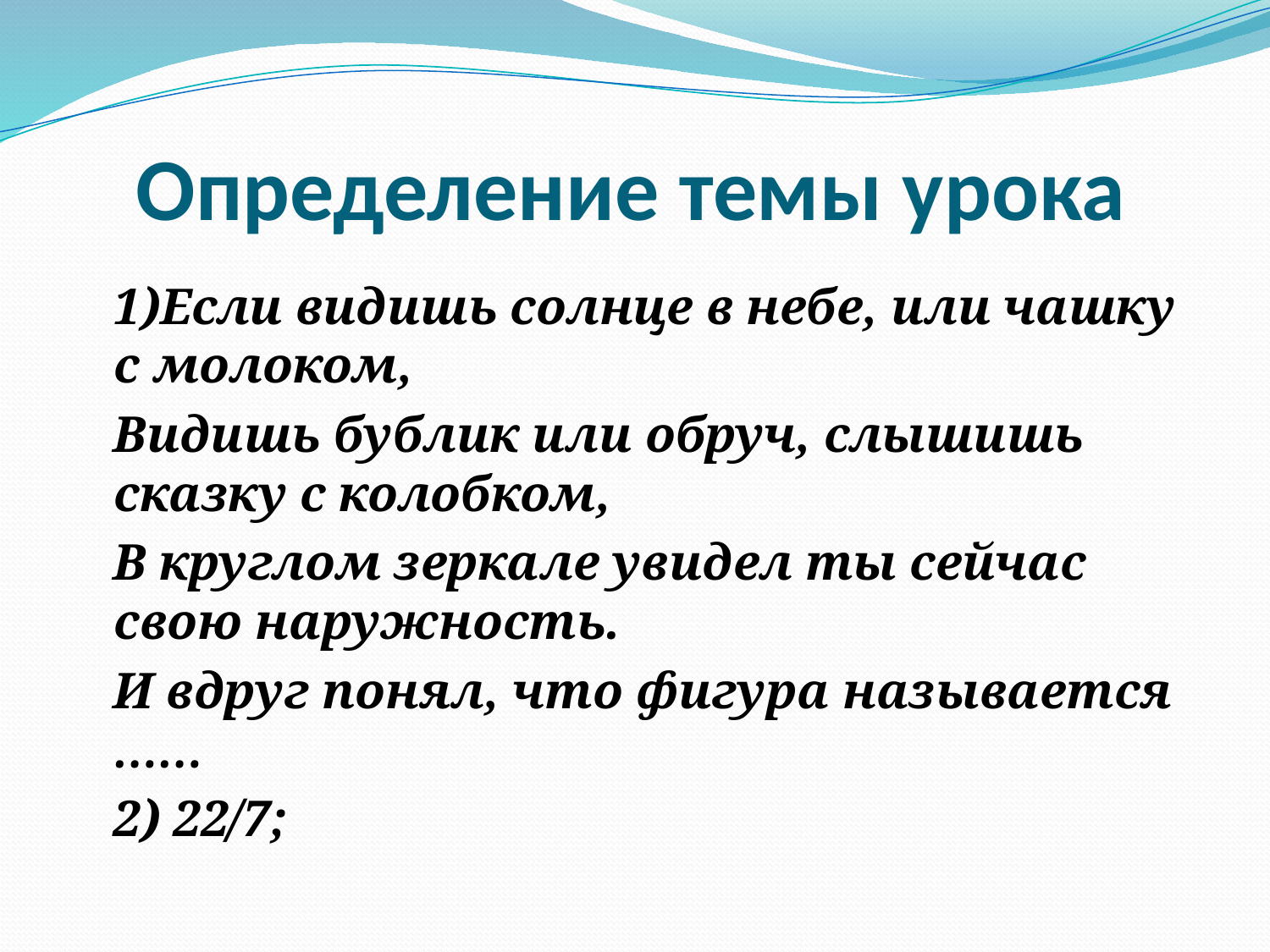

# Определение темы урока
1)Если видишь солнце в небе, или чашку с молоком,
Видишь бублик или обруч, слышишь сказку с колобком,
В круглом зеркале увидел ты сейчас свою наружность.
И вдруг понял, что фигура называется ……
2) 22/7;